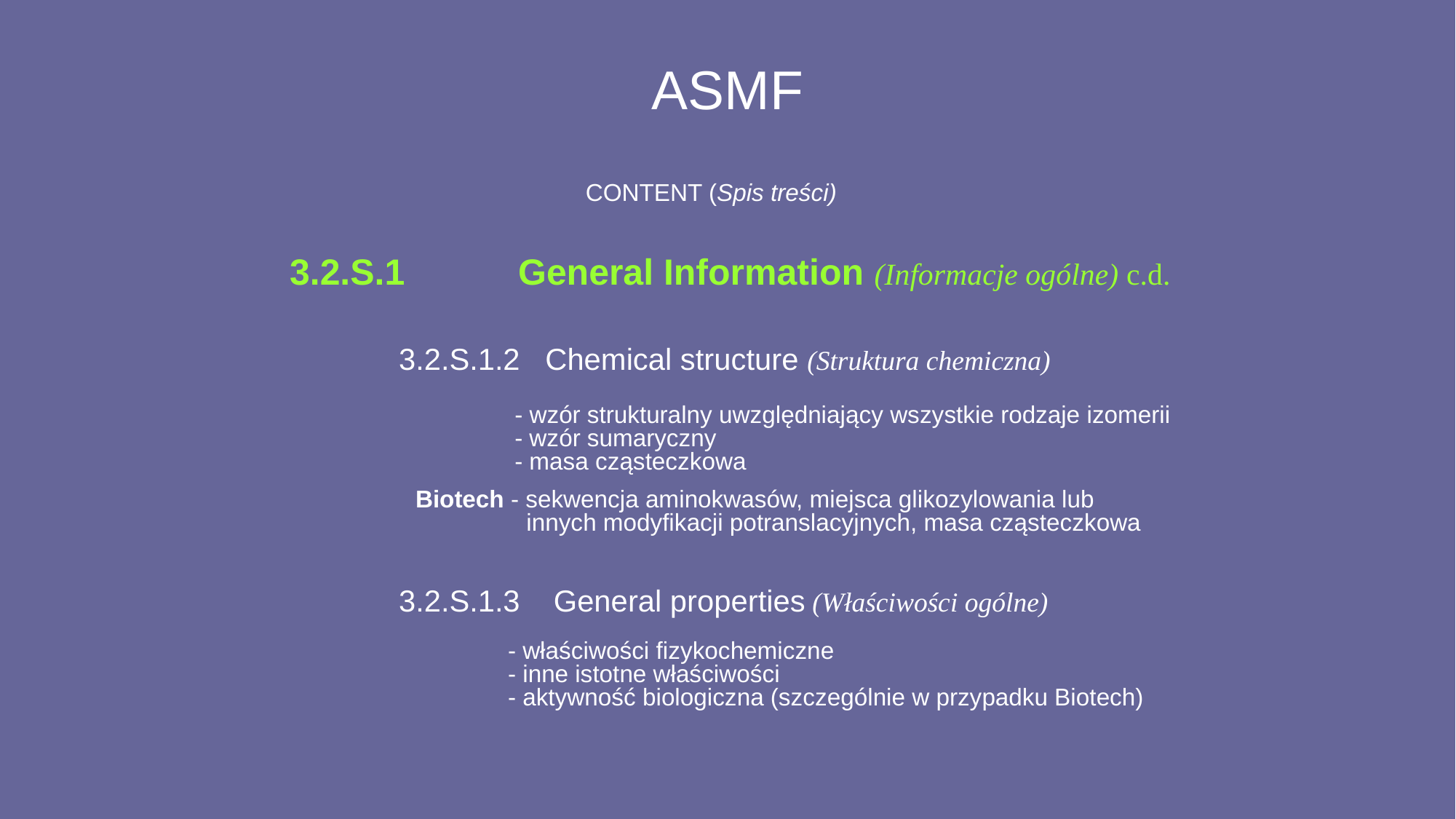

# ASMF
	CONTENT (Spis treści)

	3.2.S.1	 General Information (Informacje ogólne) c.d.																	3.2.S.1.2   Chemical structure (Struktura chemiczna)										  	    	 - wzór strukturalny uwzględniający wszystkie rodzaje izomerii		 - wzór sumaryczny					                  	     	 - masa cząsteczkowa													    Biotech - sekwencja aminokwasów, miejsca glikozylowania lub 		                   innych modyfikacji potranslacyjnych, masa cząsteczkowa
		3.2.S.1.3    General properties (Właściwości ogólne)												- właściwości fizykochemiczne						- inne istotne właściwości						- aktywność biologiczna (szczególnie w przypadku Biotech)